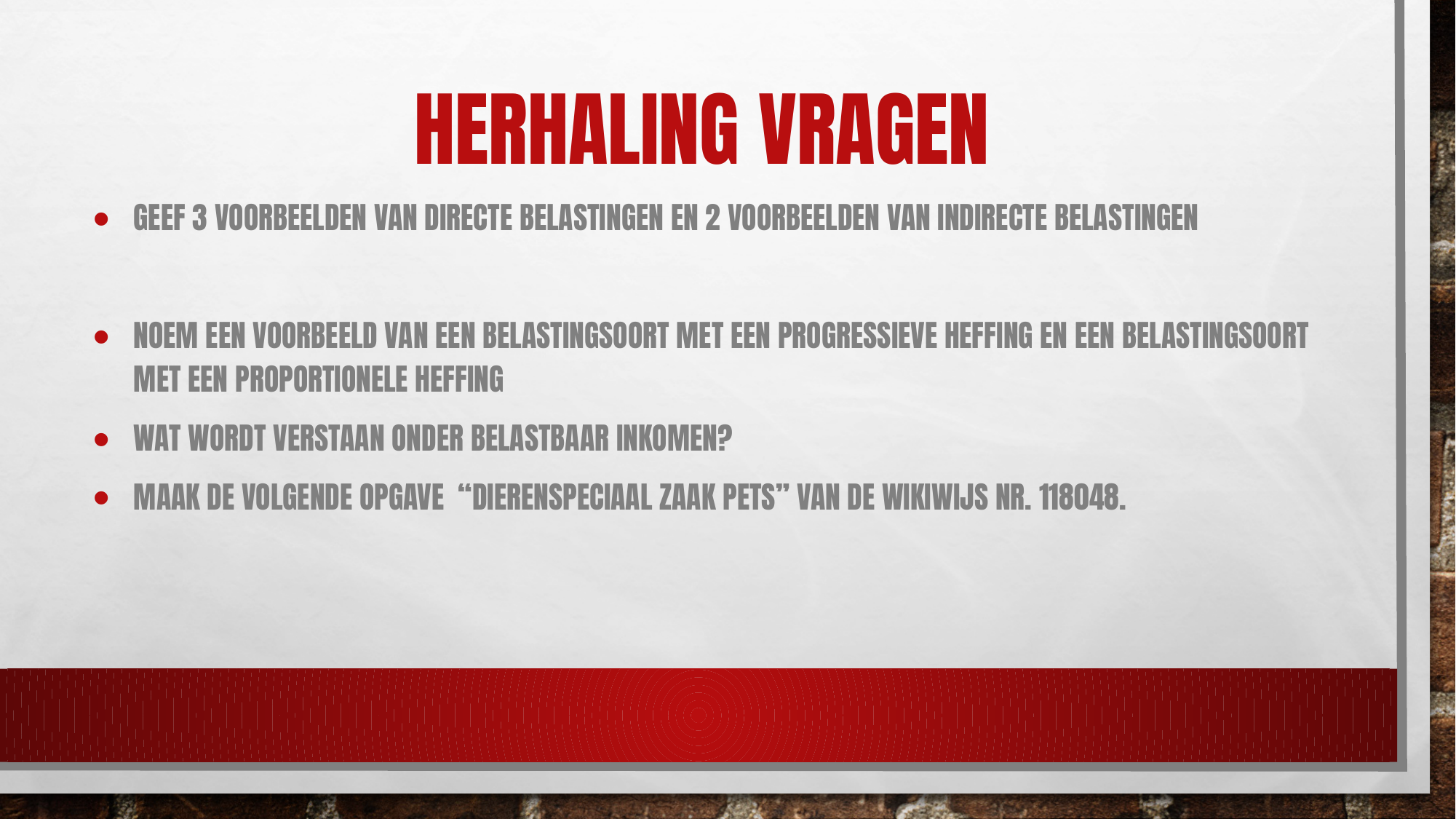

# Herhaling vragen
Geef 3 voorbeelden van directe belastingen en 2 voorbeelden van indirecte belastingen

Noem een voorbeeld van een belastingsoort met een progressieve heffing en een belastingsoort met een proportionele heffing
Wat wordt verstaan onder belastbaar inkomen?
Maak de volgende opgave  “dierenspeciaal zaak Pets” van de wikiwijs nr. 118048.